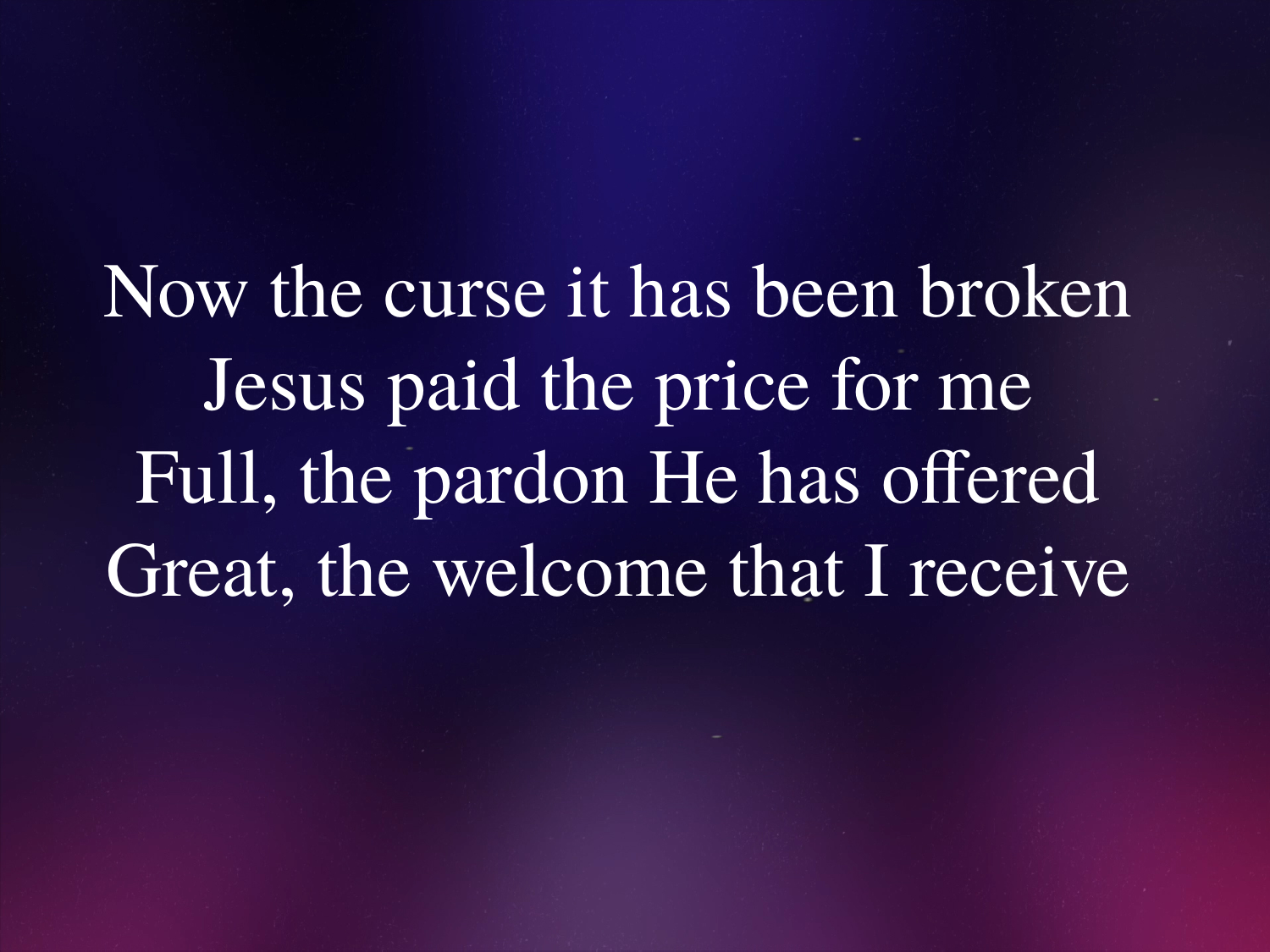

# Now the curse it has been broken Jesus paid the price for me Full, the pardon He has offered Great, the welcome that I receive